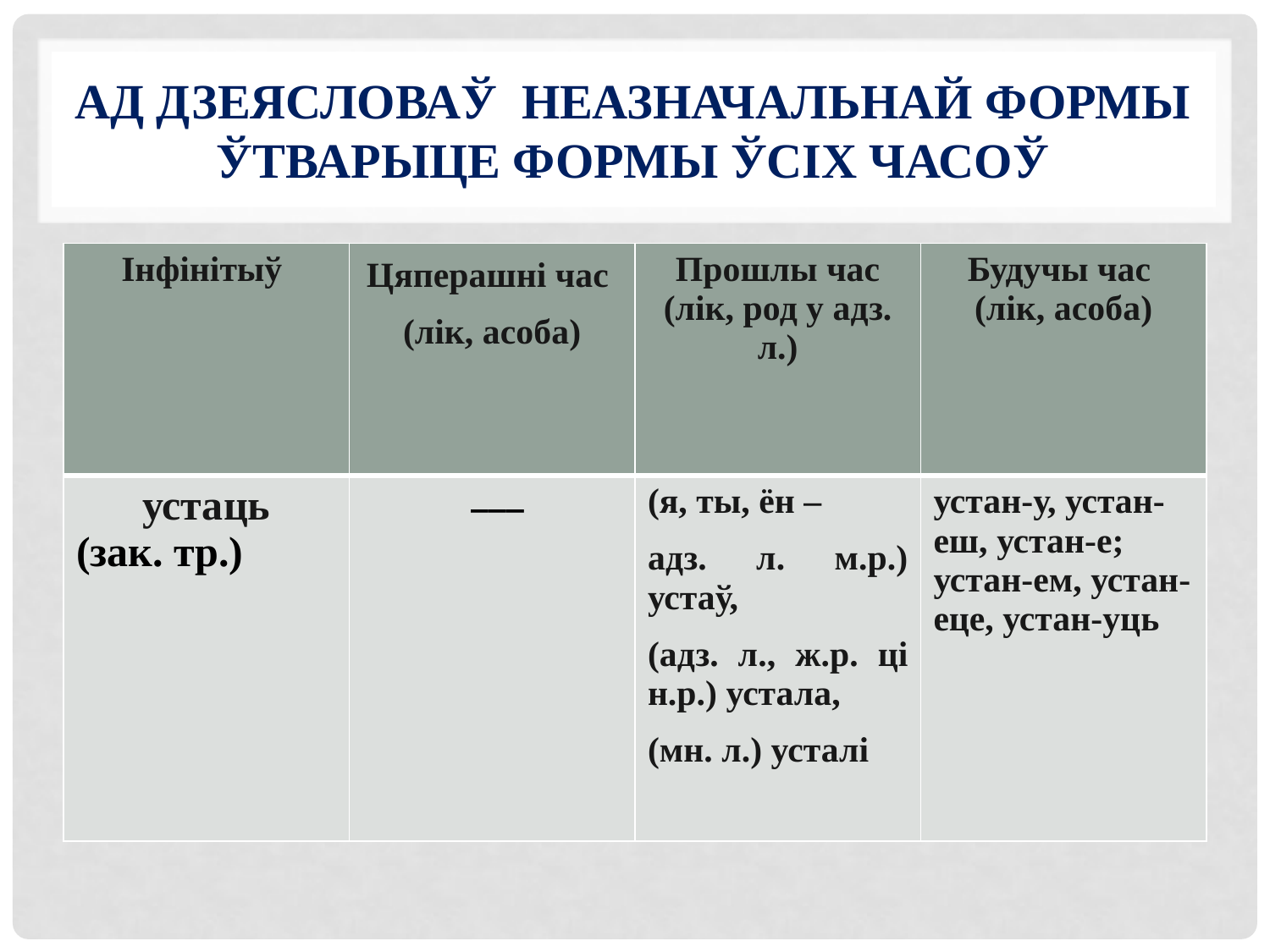

# Ад дзеясловаў  неазначальнай формы ўтварыце формы ўсіх часоў
| Інфінітыў | Цяперашні час (лік, асоба) | Прошлы час (лік, род у адз. л.) | Будучы час (лік, асоба) |
| --- | --- | --- | --- |
| устаць (зак. тр.) | \_\_\_ | (я, ты, ён – адз. л. м.р.) устаў, (адз. л., ж.р. ці н.р.) устала, (мн. л.) усталі | устан-у, устан-еш, устан-е; устан-ем, устан-еце, устан-уць |